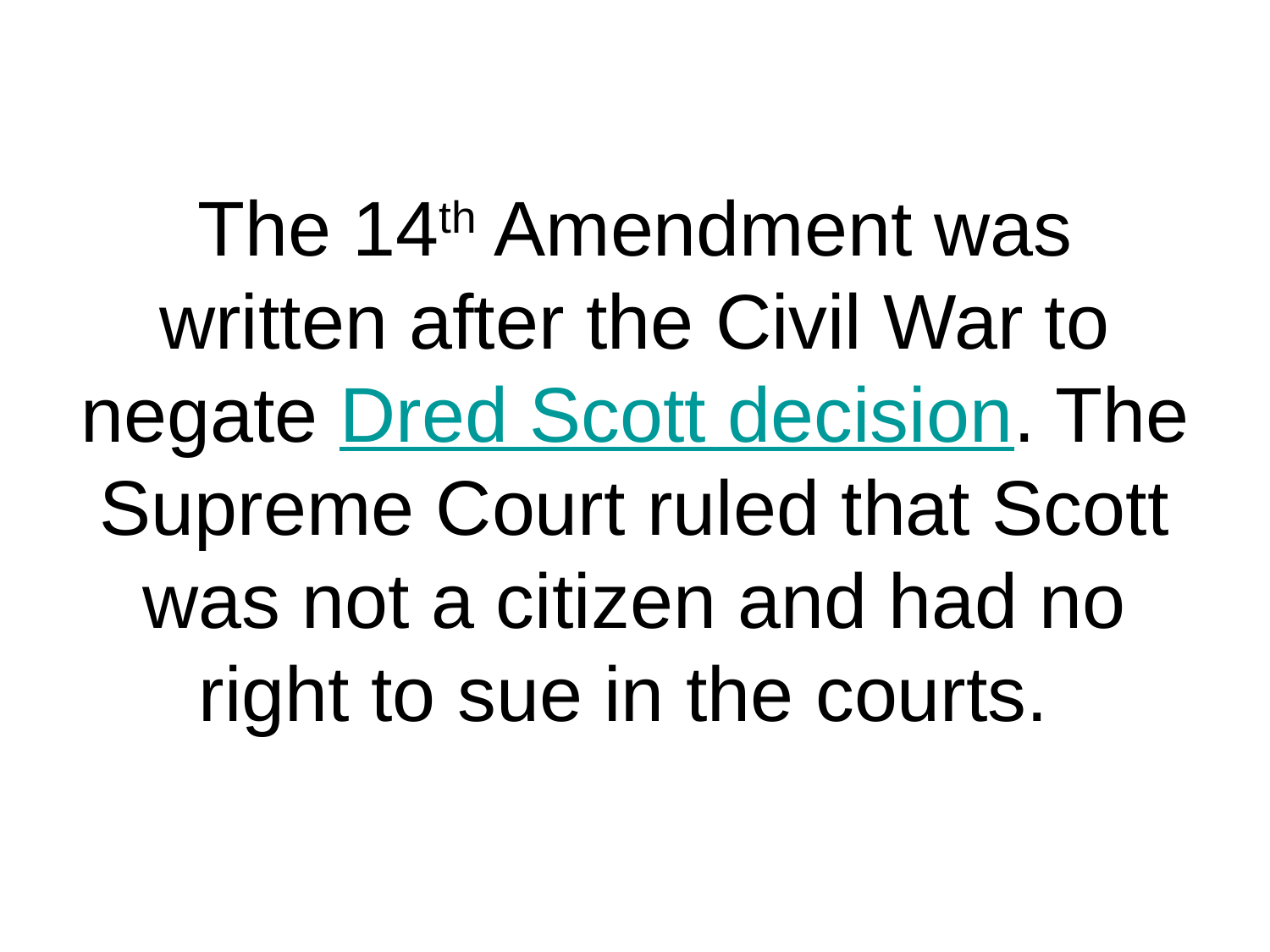

# The 14th Amendment was written after the Civil War to negate Dred Scott decision. The Supreme Court ruled that Scott was not a citizen and had no right to sue in the courts.